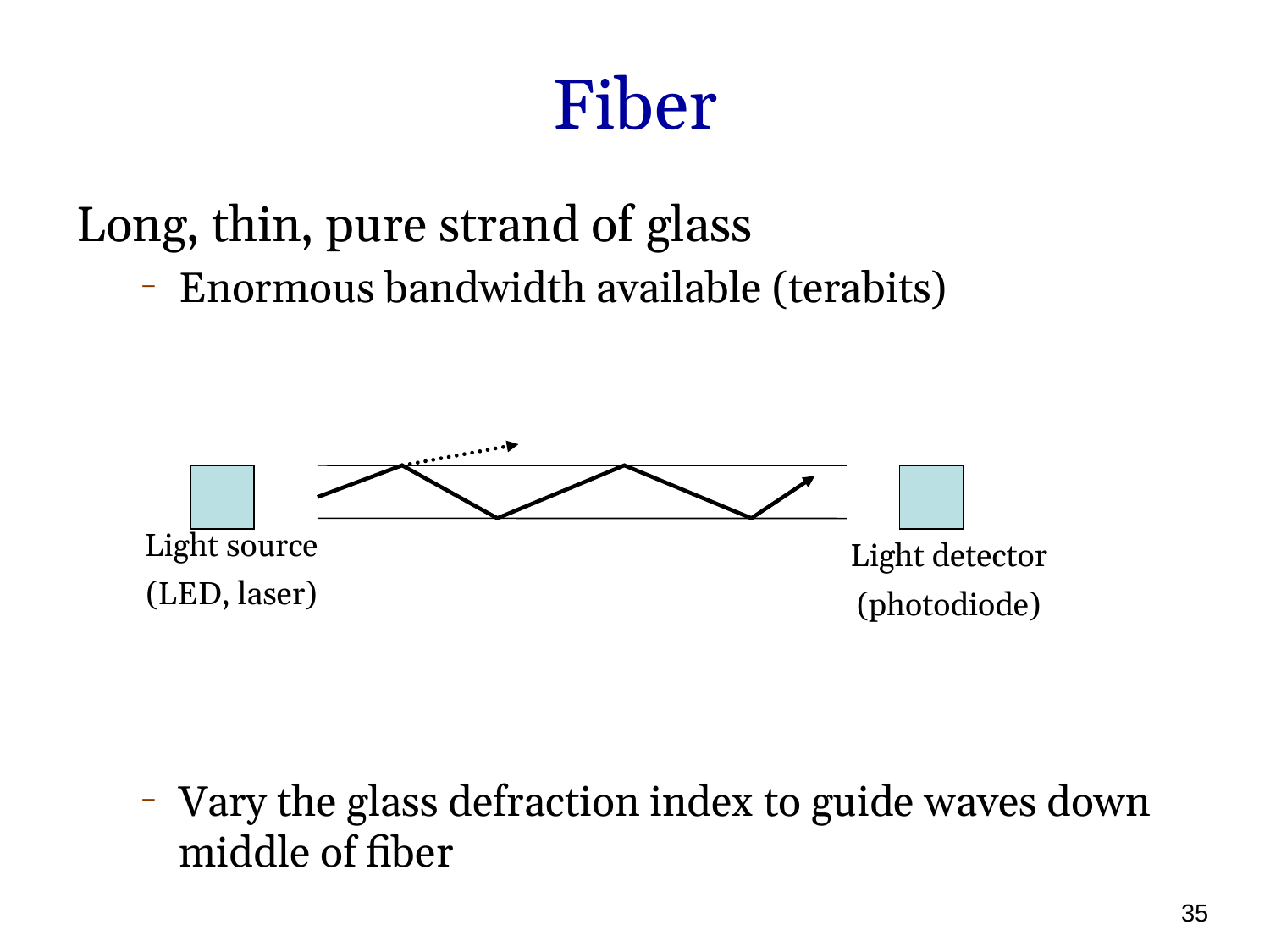

# Fiber
Long, thin, pure strand of glass
Enormous bandwidth available (terabits)

Vary the glass defraction index to guide waves down middle of fiber

Light source
(LED, laser)

Light detector
(photodiode)
 35